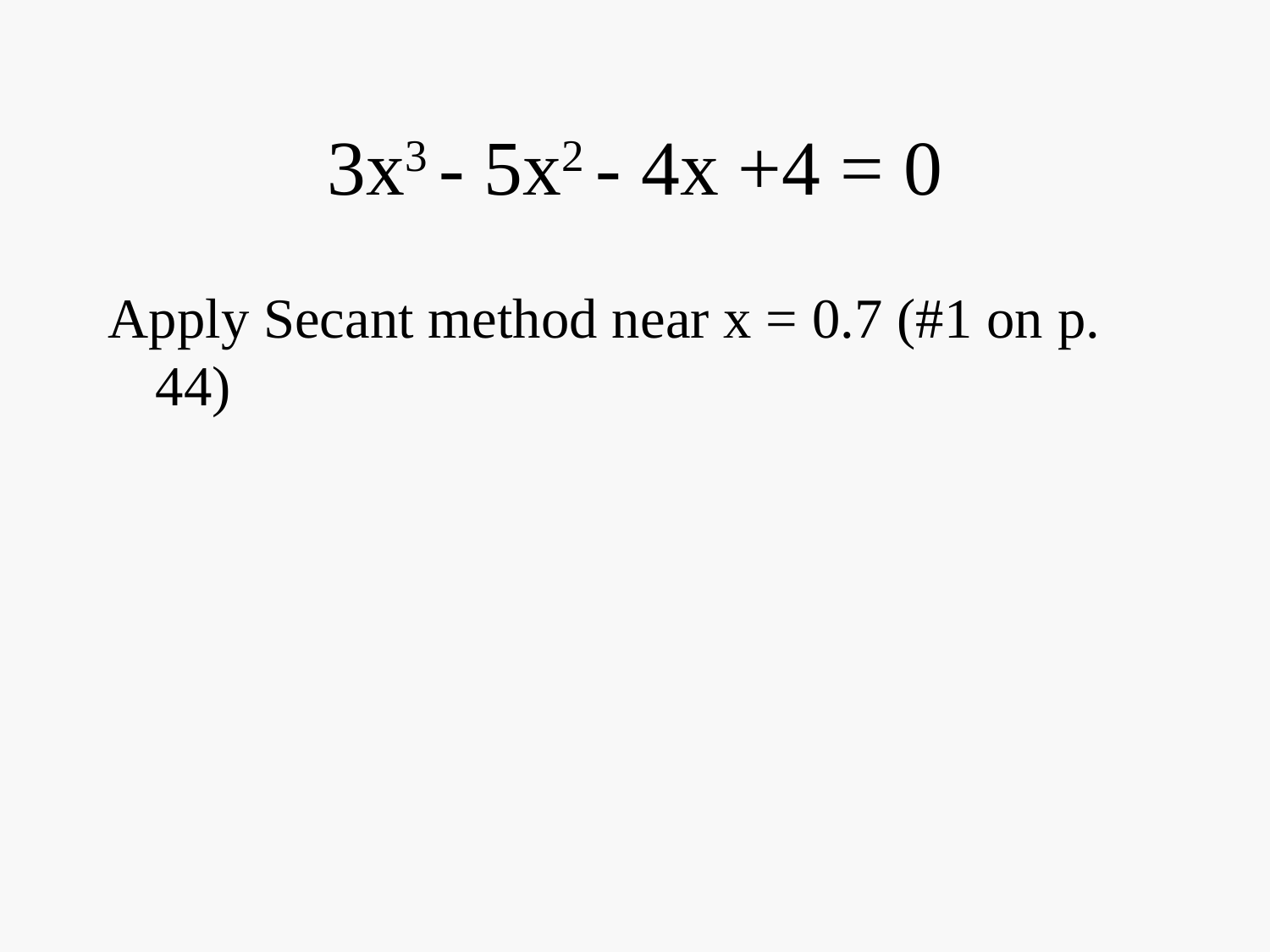

# 3x3 - 5x2 - 4x +4 = 0
Apply Secant method near x = 0.7 (#1 on p. 44)